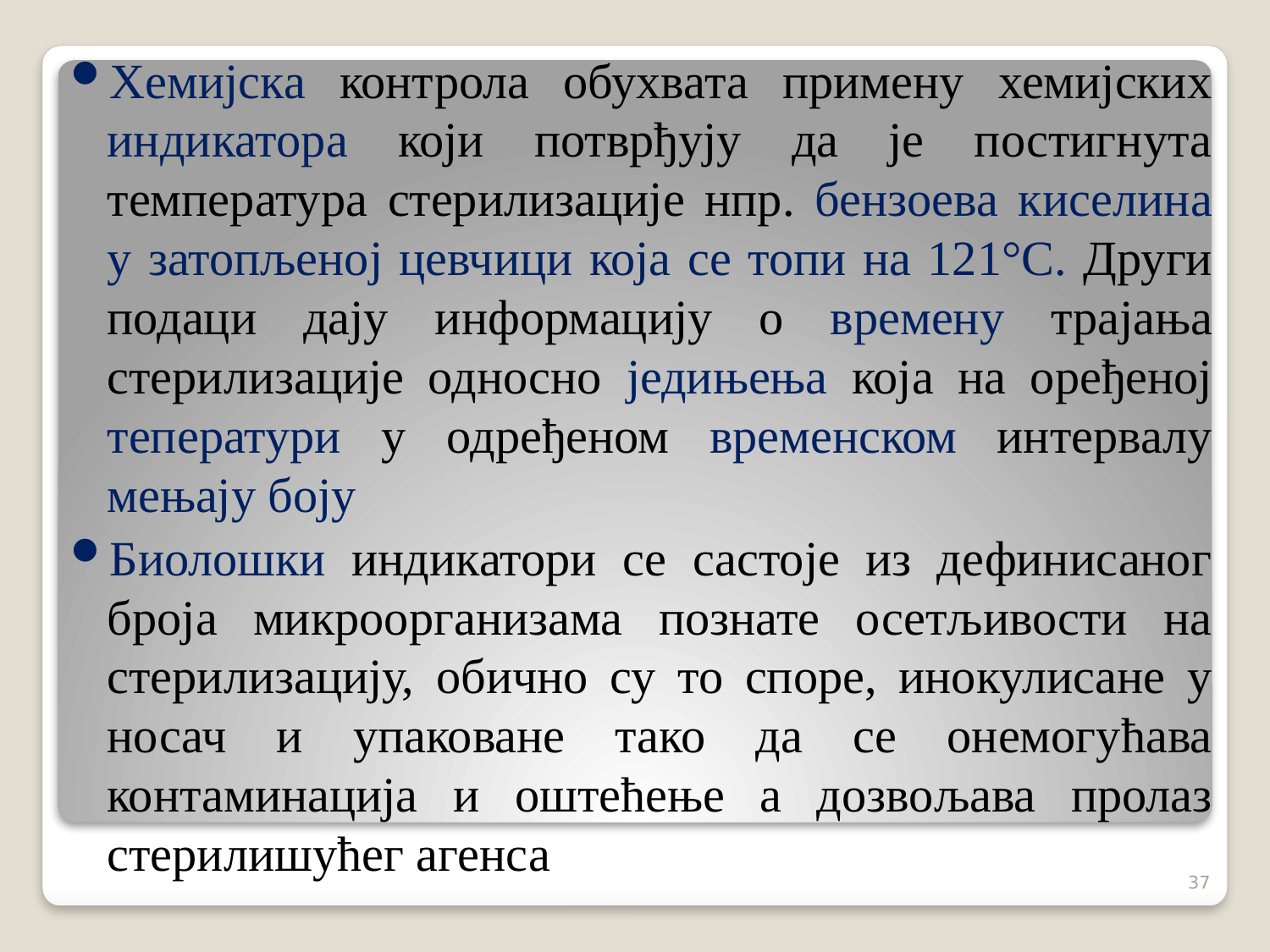

Хемијска контрола обухвата примену хемијских индикатора који потврђују да је постигнута температура стерилизације нпр. бензоева киселина у затопљеној цевчици која се топи на 121°С. Други подаци дају информацију о времену трајања стерилизације односно једињења која на оређеној теператури у одређеном временском интервалу мењају боју
Биолошки индикатори се састоје из дефинисаног броја микроорганизама познате осетљивости на стерилизацију, обично су то споре, инокулисане у носач и упаковане тако да се онемогућава контаминација и оштећење а дозвољава пролаз стерилишућег агенса

37